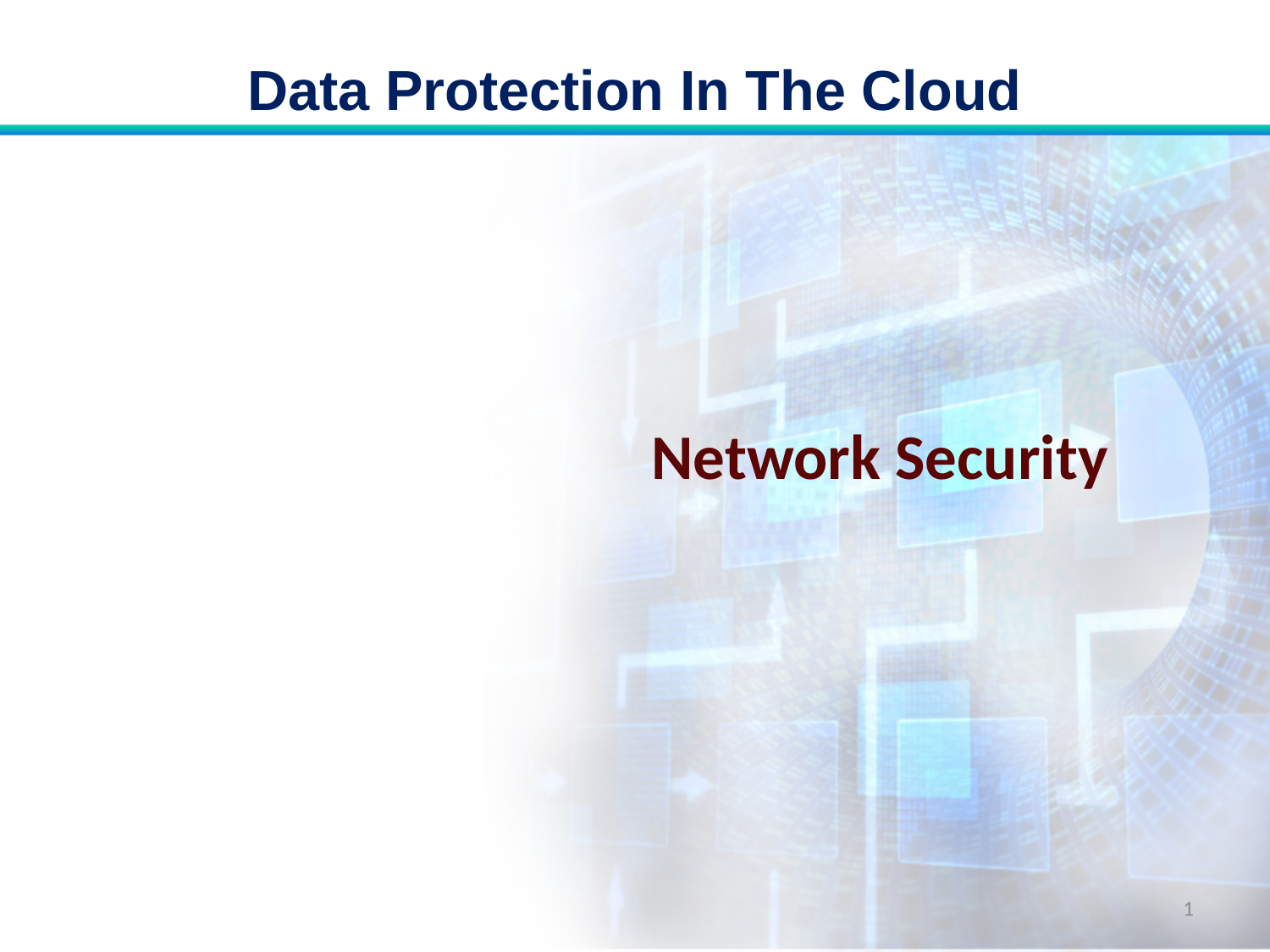

# Data Protection In The Cloud
Network Security
1